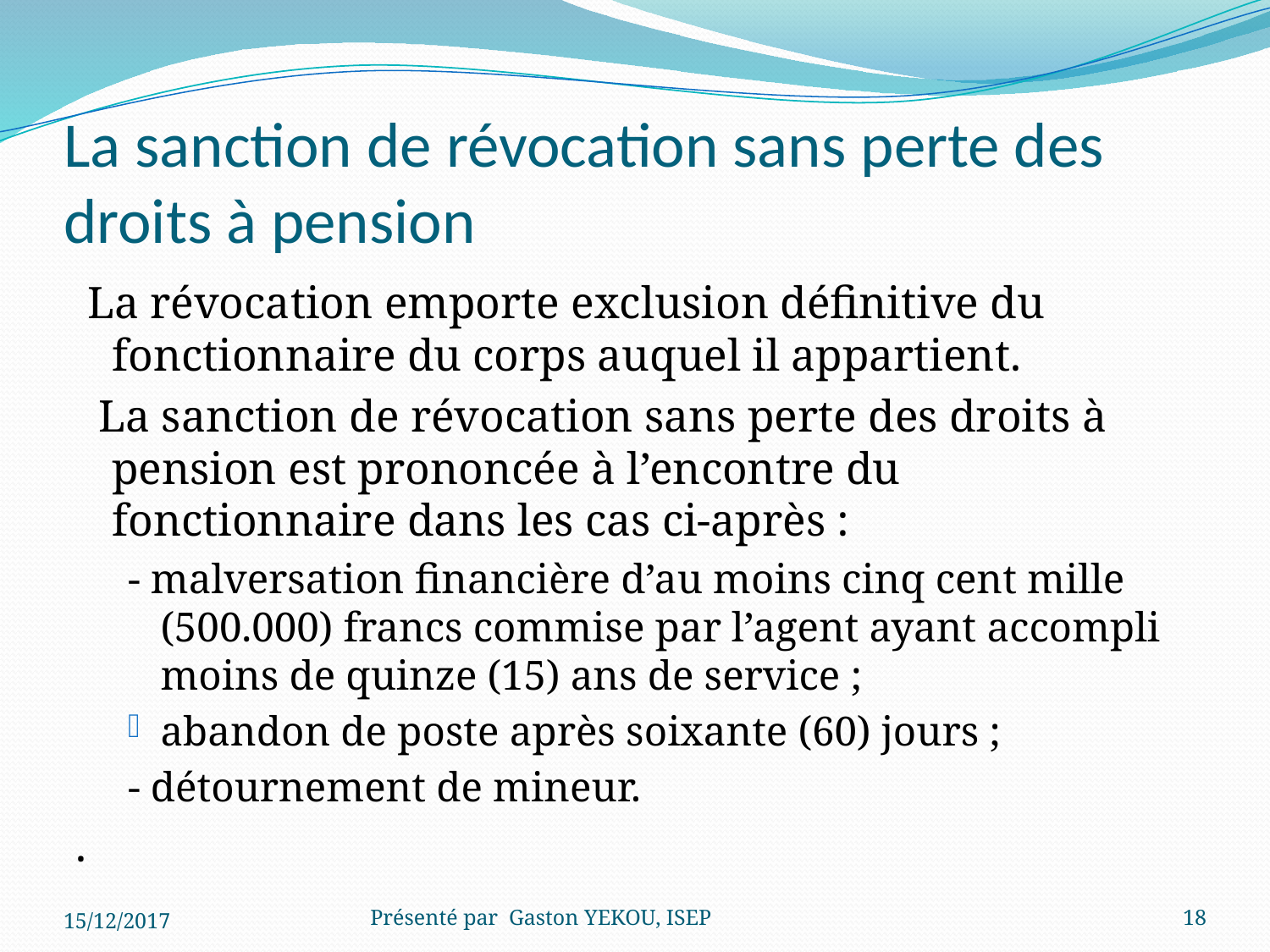

# La sanction de révocation sans perte des droits à pension
 La révocation emporte exclusion définitive du fonctionnaire du corps auquel il appartient.
  La sanction de révocation sans perte des droits à pension est prononcée à l’encontre du fonctionnaire dans les cas ci-après :
- malversation financière d’au moins cinq cent mille (500.000) francs commise par l’agent ayant accompli moins de quinze (15) ans de service ;
abandon de poste après soixante (60) jours ;
- détournement de mineur.
.

15/12/2017
Présenté par  Gaston YEKOU, ISEP
18